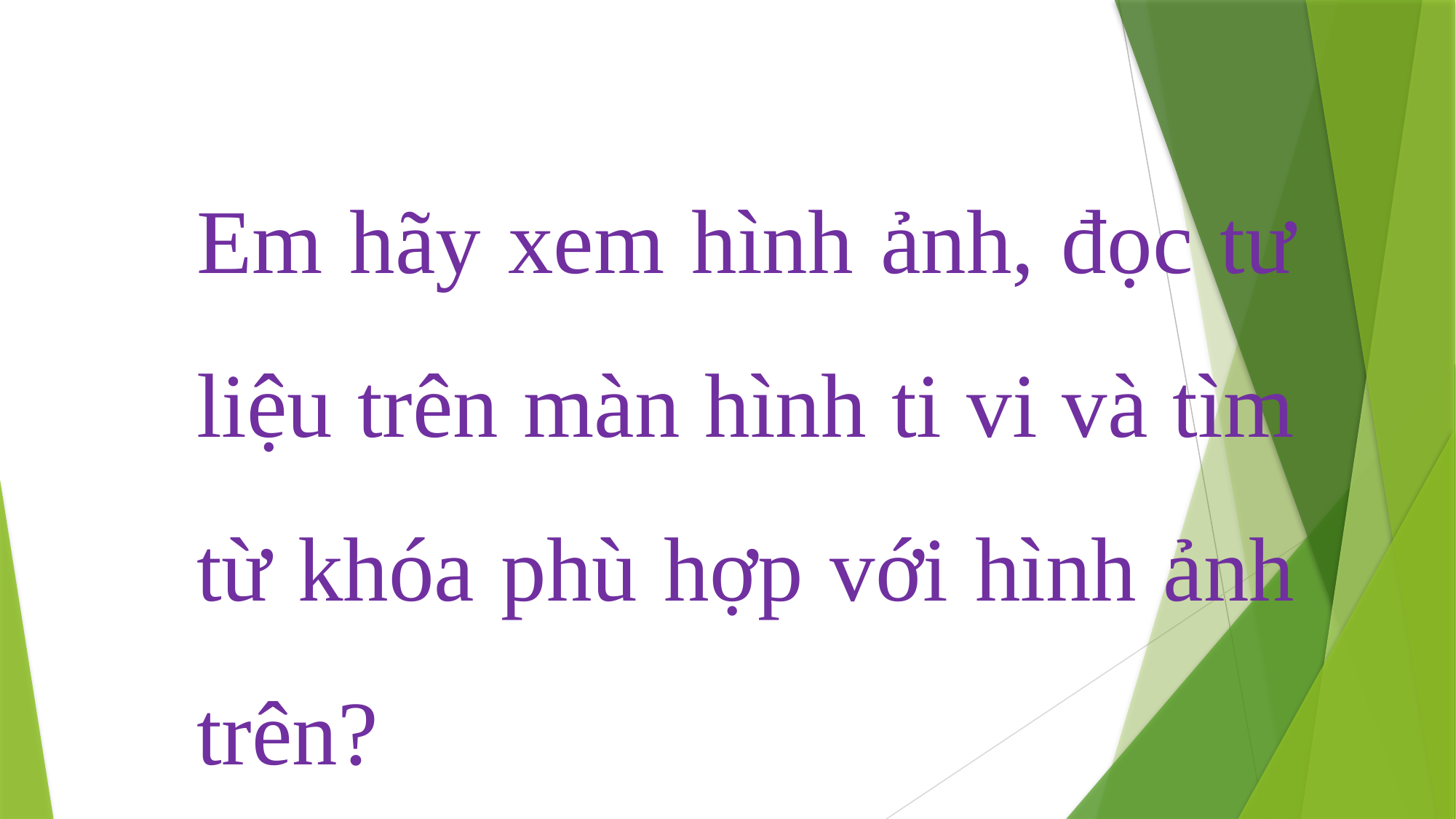

Em hãy xem hình ảnh, đọc tư liệu trên màn hình ti vi và tìm từ khóa phù hợp với hình ảnh trên?